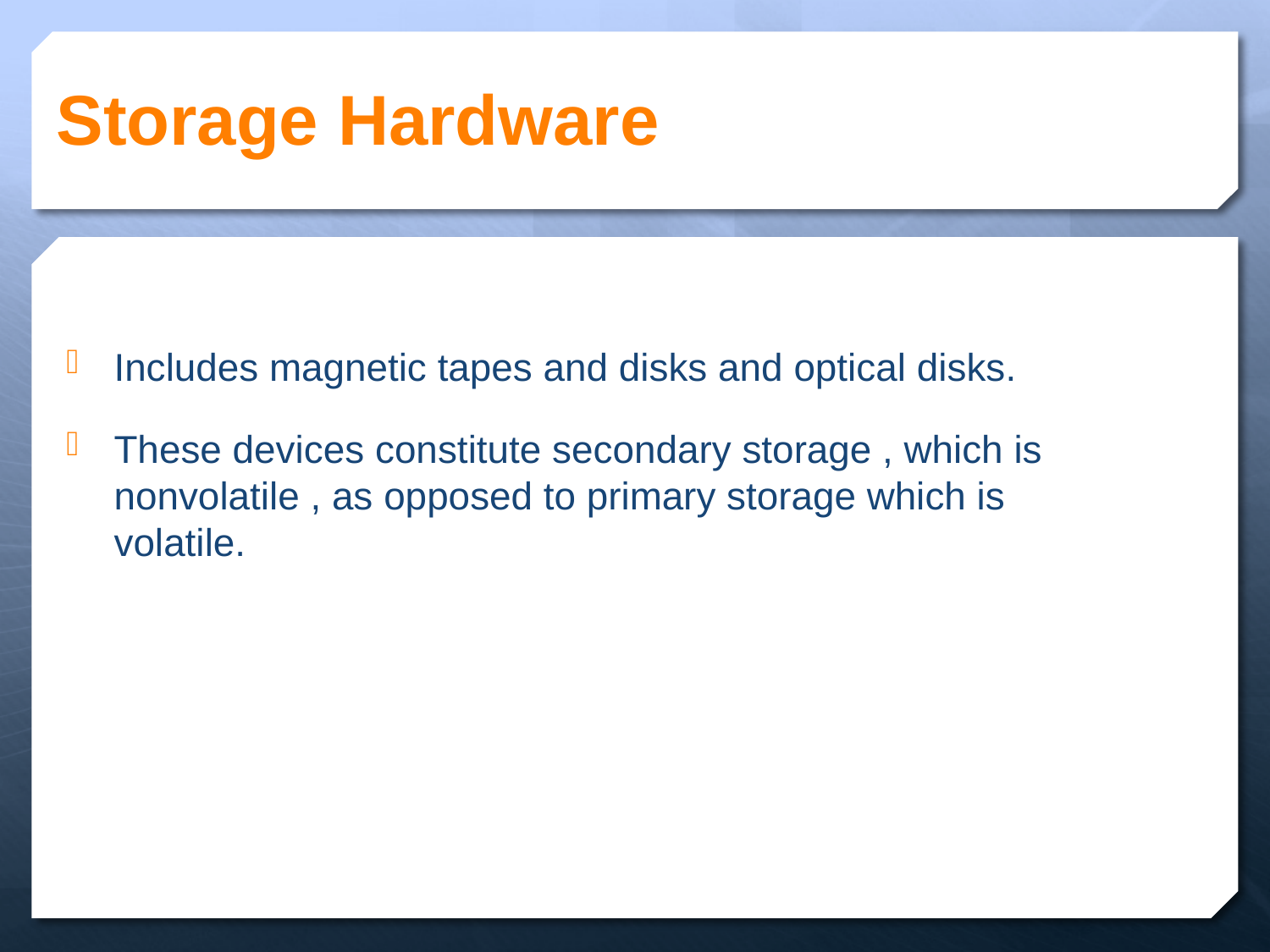

# Storage Hardware
Includes magnetic tapes and disks and optical disks.
These devices constitute secondary storage , which is nonvolatile , as opposed to primary storage which is volatile.